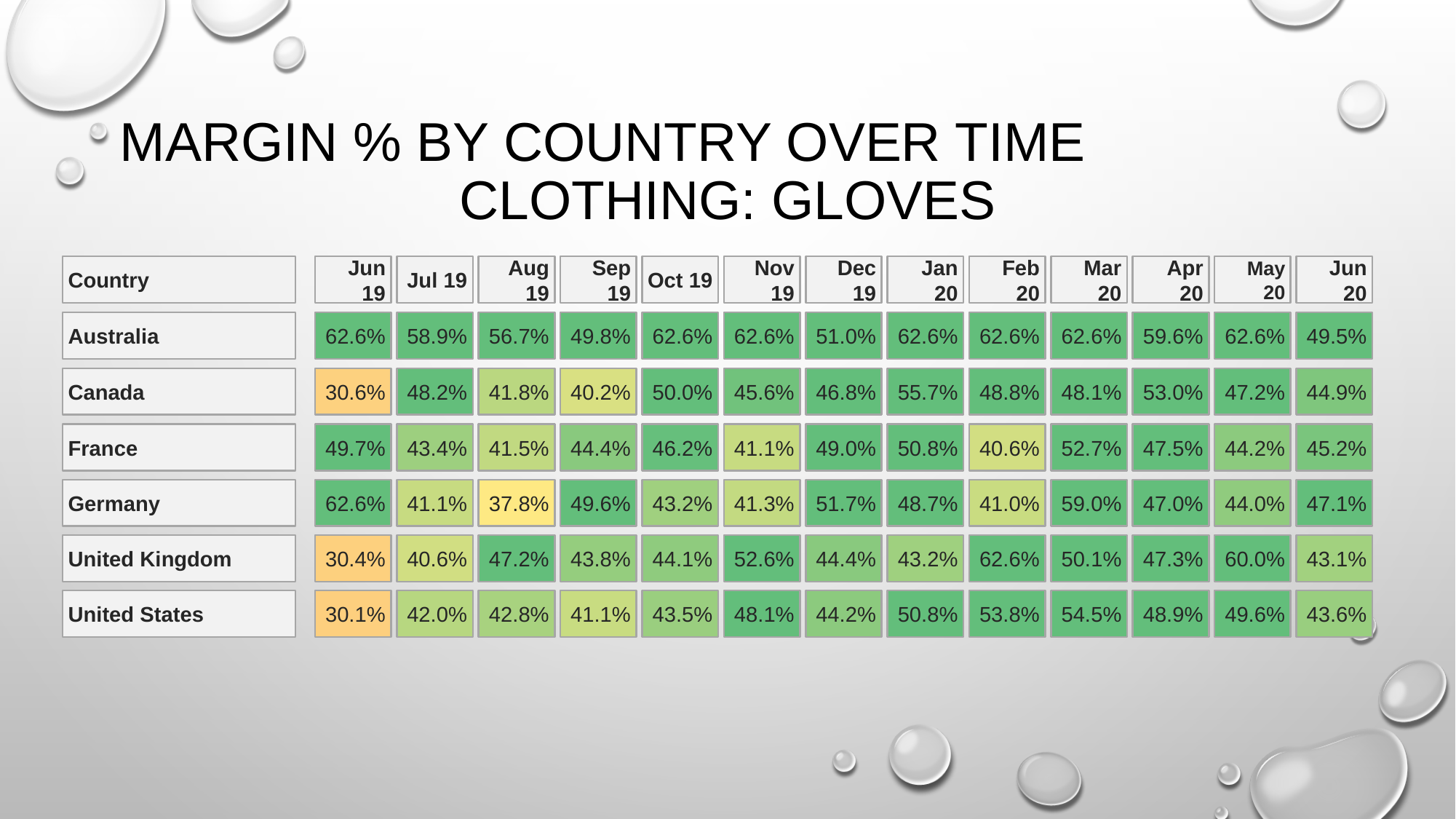

# Margin % by Country over time
Clothing: Gloves
Country
Jun 19
Jul 19
Aug 19
Sep 19
Oct 19
Nov 19
Dec 19
Jan 20
Feb 20
Mar 20
Apr 20
May 20
Jun 20
Australia
62.6%
58.9%
56.7%
49.8%
62.6%
62.6%
51.0%
62.6%
62.6%
62.6%
59.6%
62.6%
49.5%
Canada
30.6%
48.2%
41.8%
40.2%
50.0%
45.6%
46.8%
55.7%
48.8%
48.1%
53.0%
47.2%
44.9%
France
49.7%
43.4%
41.5%
44.4%
46.2%
41.1%
49.0%
50.8%
40.6%
52.7%
47.5%
44.2%
45.2%
Germany
62.6%
41.1%
37.8%
49.6%
43.2%
41.3%
51.7%
48.7%
41.0%
59.0%
47.0%
44.0%
47.1%
United Kingdom
30.4%
40.6%
47.2%
43.8%
44.1%
52.6%
44.4%
43.2%
62.6%
50.1%
47.3%
60.0%
43.1%
United States
30.1%
42.0%
42.8%
41.1%
43.5%
48.1%
44.2%
50.8%
53.8%
54.5%
48.9%
49.6%
43.6%